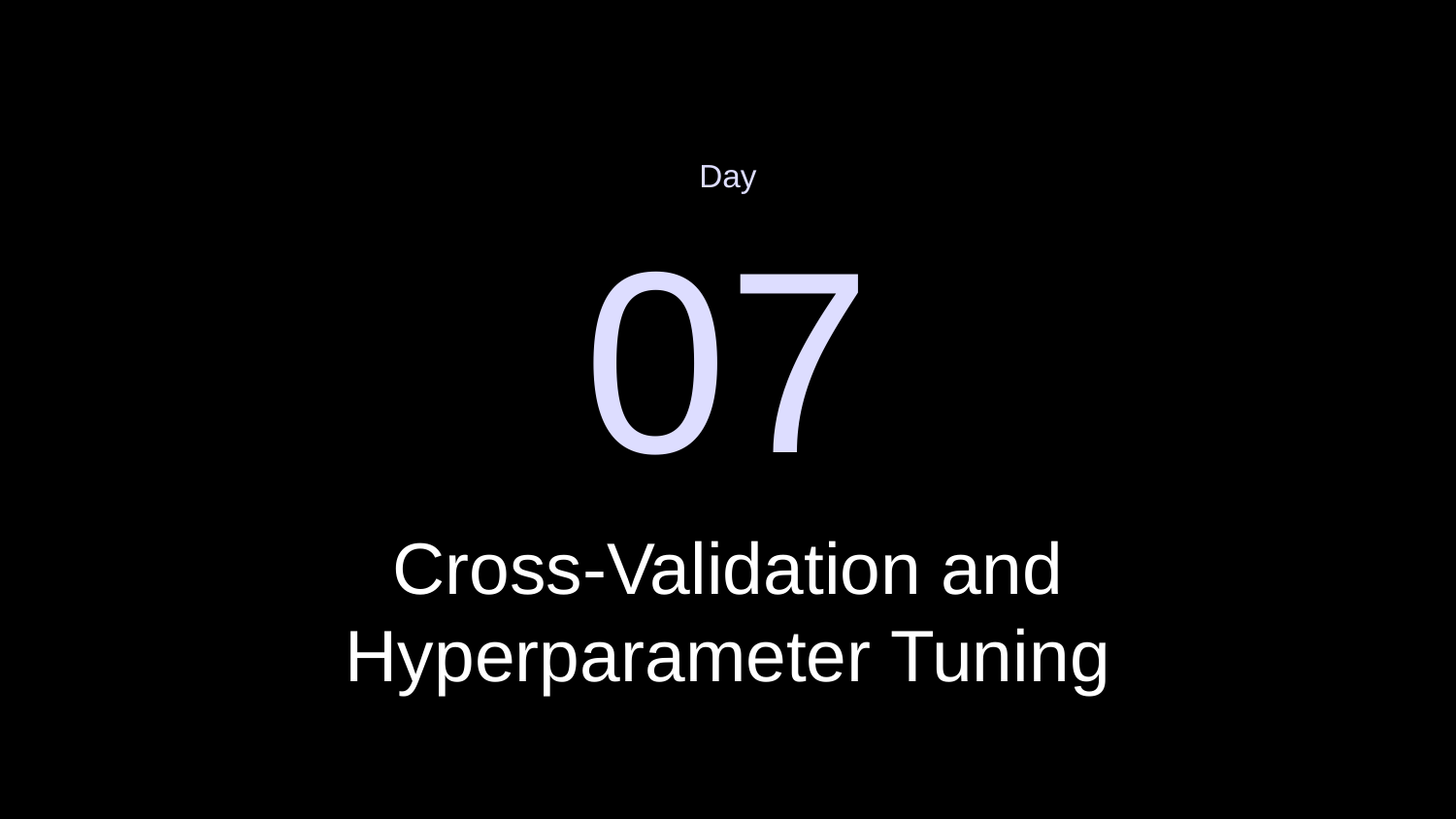

Day
07
# Cross-Validation and Hyperparameter Tuning